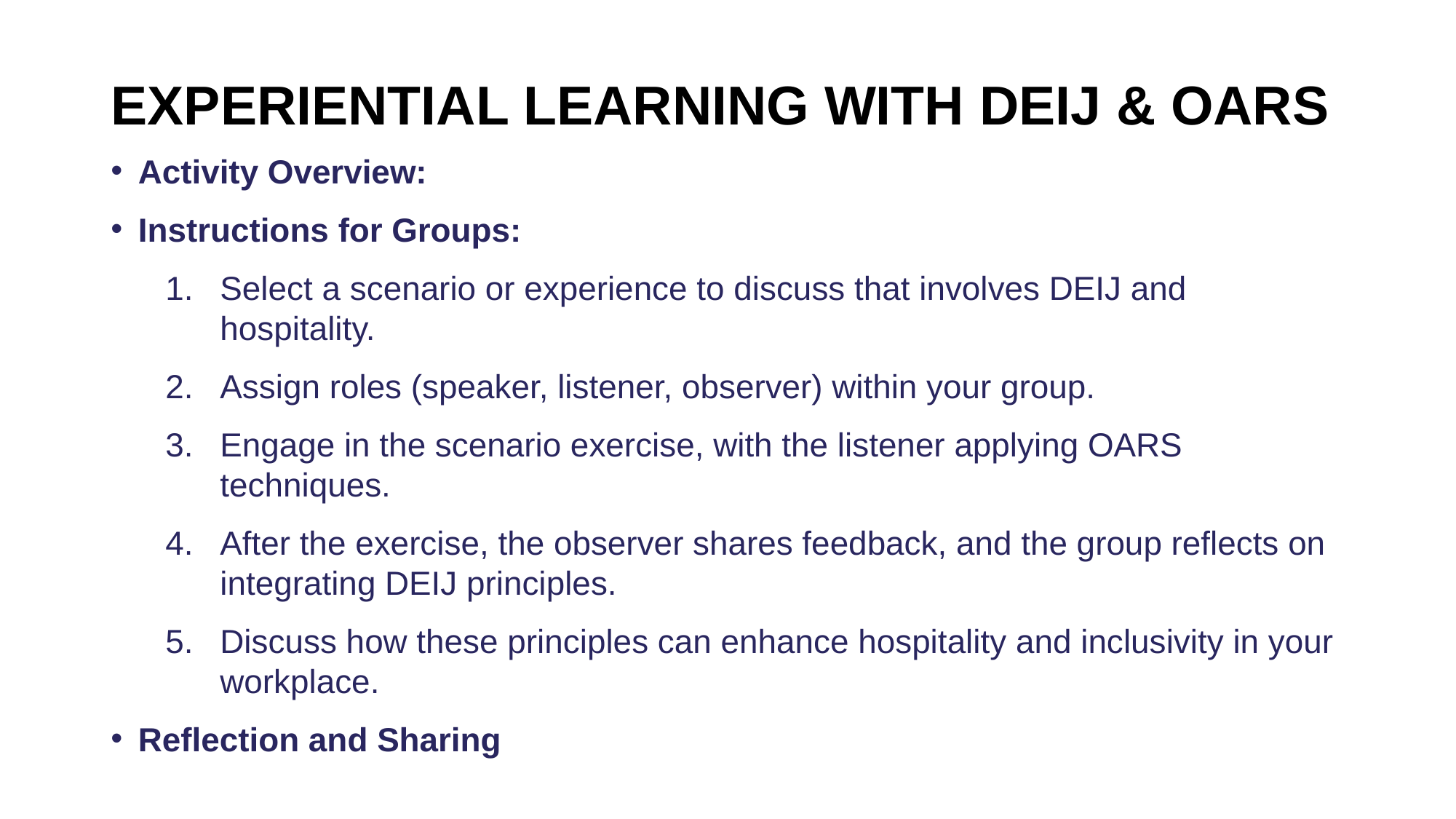

# EXPERIENTIAL LEARNING WITH DEIJ & OARS
Activity Overview:
Instructions for Groups:
Select a scenario or experience to discuss that involves DEIJ and hospitality.
Assign roles (speaker, listener, observer) within your group.
Engage in the scenario exercise, with the listener applying OARS techniques.
After the exercise, the observer shares feedback, and the group reflects on integrating DEIJ principles.
Discuss how these principles can enhance hospitality and inclusivity in your workplace.
Reflection and Sharing